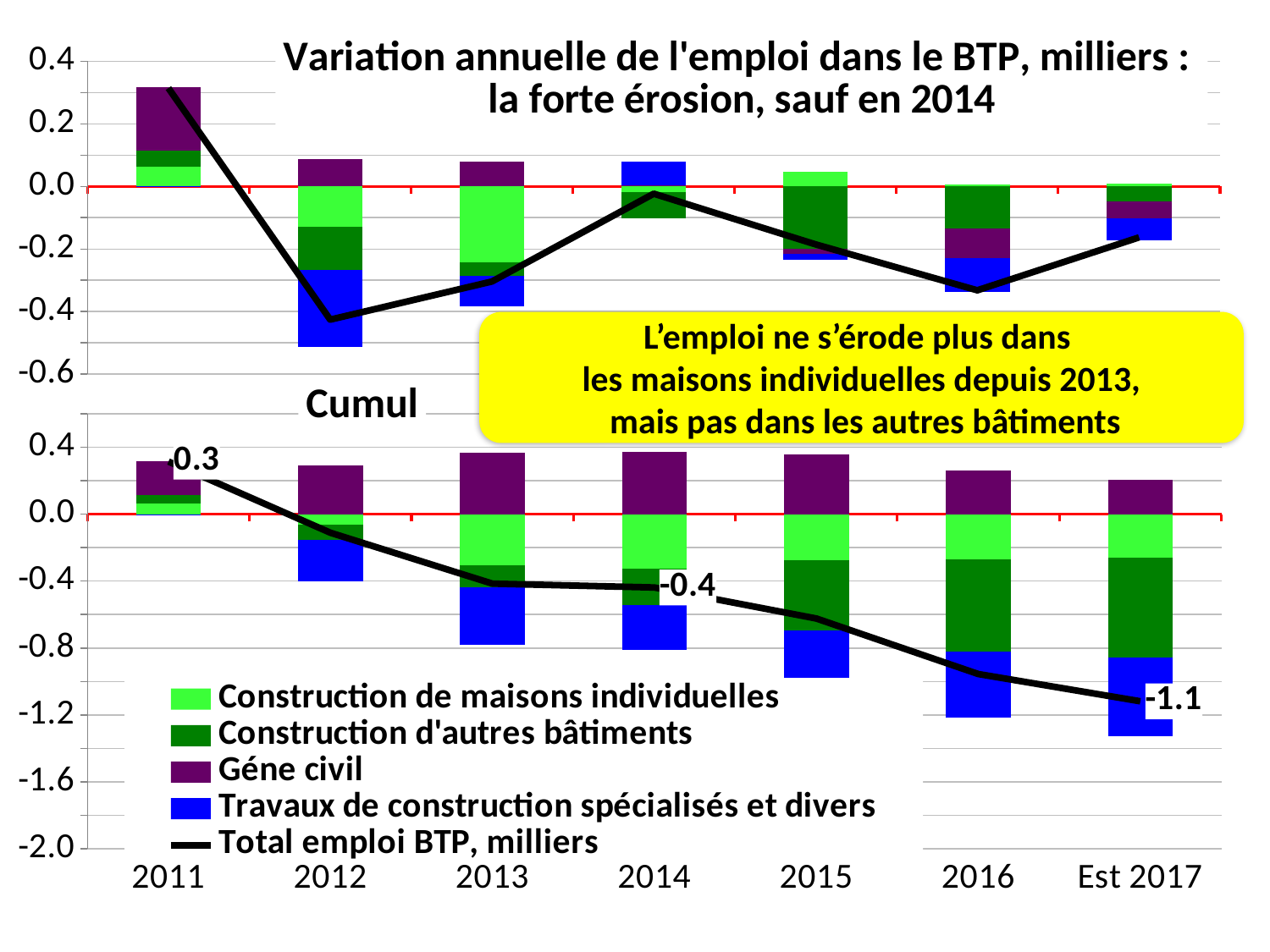

### Chart: Variation annuelle de l'emploi dans le BTP, milliers :
la forte érosion, sauf en 2014

| Category | Construction de maisons individuelles | Construction d'autres bâtiments | Géne civil | Travaux de construction spécialisés et divers | Total emploi BTP, milliers |
|---|---|---|---|---|---|
| 2011 | 0.0634790000000001 | 0.0497312500000002 | 0.2028245 | -0.00174749999999957 | 0.31428725 |
| 2012 | -0.1286875 | -0.136925 | 0.0863962500000002 | -0.24642875 | -0.425645000000001 |
| 2013 | -0.241881 | -0.0450565000000003 | 0.0790087500000001 | -0.0959009999999995 | -0.303829749999998 |
| 2014 | -0.0167207499999999 | -0.0850309999999998 | 0.00340424999999955 | 0.0752549999999994 | -0.0230925000000006 |
| 2015 | 0.0480144999999999 | -0.19962925 | -0.0160087499999997 | -0.0176157500000009 | -0.185239249999999 |
| 2016 | 0.00633725000000013 | -0.1330725 | -0.0948329999999999 | -0.110382749999999 | -0.331951000000002 |
| Est 2017 | 0.00931649999999995 | -0.0466937500000002 | -0.0544542500000002 | -0.0710169999999985 | -0.1628485 |
L’emploi ne s’érode plus dans
les maisons individuelles depuis 2013,
 mais pas dans les autres bâtiments

### Chart: Cumul

| Category | Construction de maisons individuelles | Construction d'autres bâtiments | Géne civil | Travaux de construction spécialisés et divers | Total emploi BTP, milliers |
|---|---|---|---|---|---|
| 2011 | 0.0634790000000001 | 0.0497312500000002 | 0.2028245 | -0.00174749999999957 | 0.31428725 |
| 2012 | -0.0652084999999999 | -0.0871937499999997 | 0.28922075 | -0.248176249999999 | -0.111357750000002 |
| 2013 | -0.3070895 | -0.13225025 | 0.3682295 | -0.344077249999999 | -0.4151875 |
| 2014 | -0.32381025 | -0.21728125 | 0.37163375 | -0.268822249999999 | -0.438280000000001 |
| 2015 | -0.27579575 | -0.4169105 | 0.355625 | -0.286438 | -0.623519249999999 |
| 2016 | -0.2694585 | -0.549983 | 0.260792 | -0.39682075 | -0.955470250000001 |
| Est 2017 | -0.260142 | -0.59667675 | 0.20633775 | -0.467837749999998 | -1.118318750000001 |